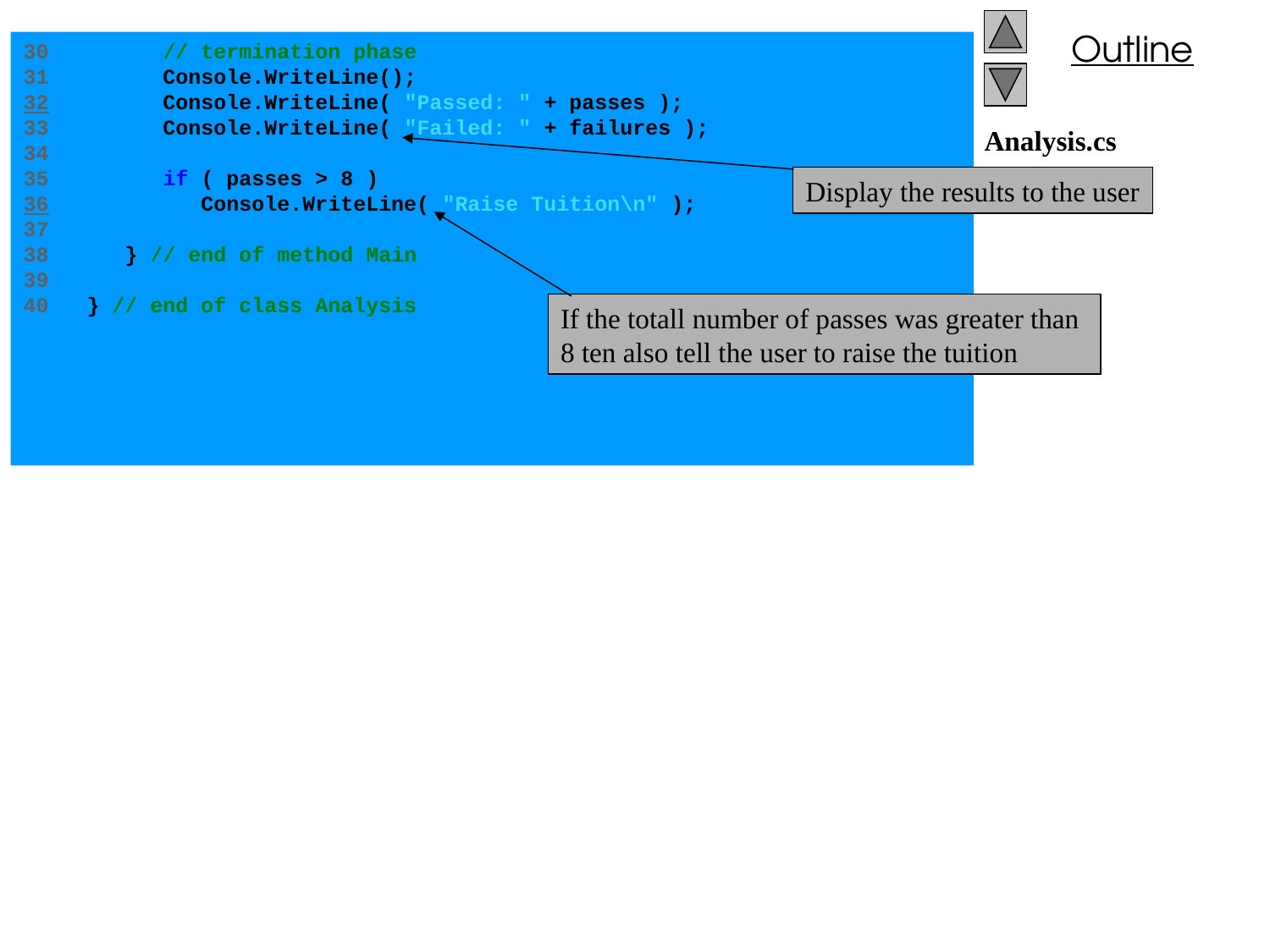

30         // termination phase
31         Console.WriteLine();
32         Console.WriteLine( "Passed: " + passes );
33         Console.WriteLine( "Failed: " + failures );
34
35         if ( passes > 8 )
36            Console.WriteLine( "Raise Tuition\n" );
37
38      } // end of method Main
39
40   } // end of class Analysis

# Analysis.cs

Display the results to the user

If the totall number of passes was greater than 8 ten also tell the user to raise the tuition